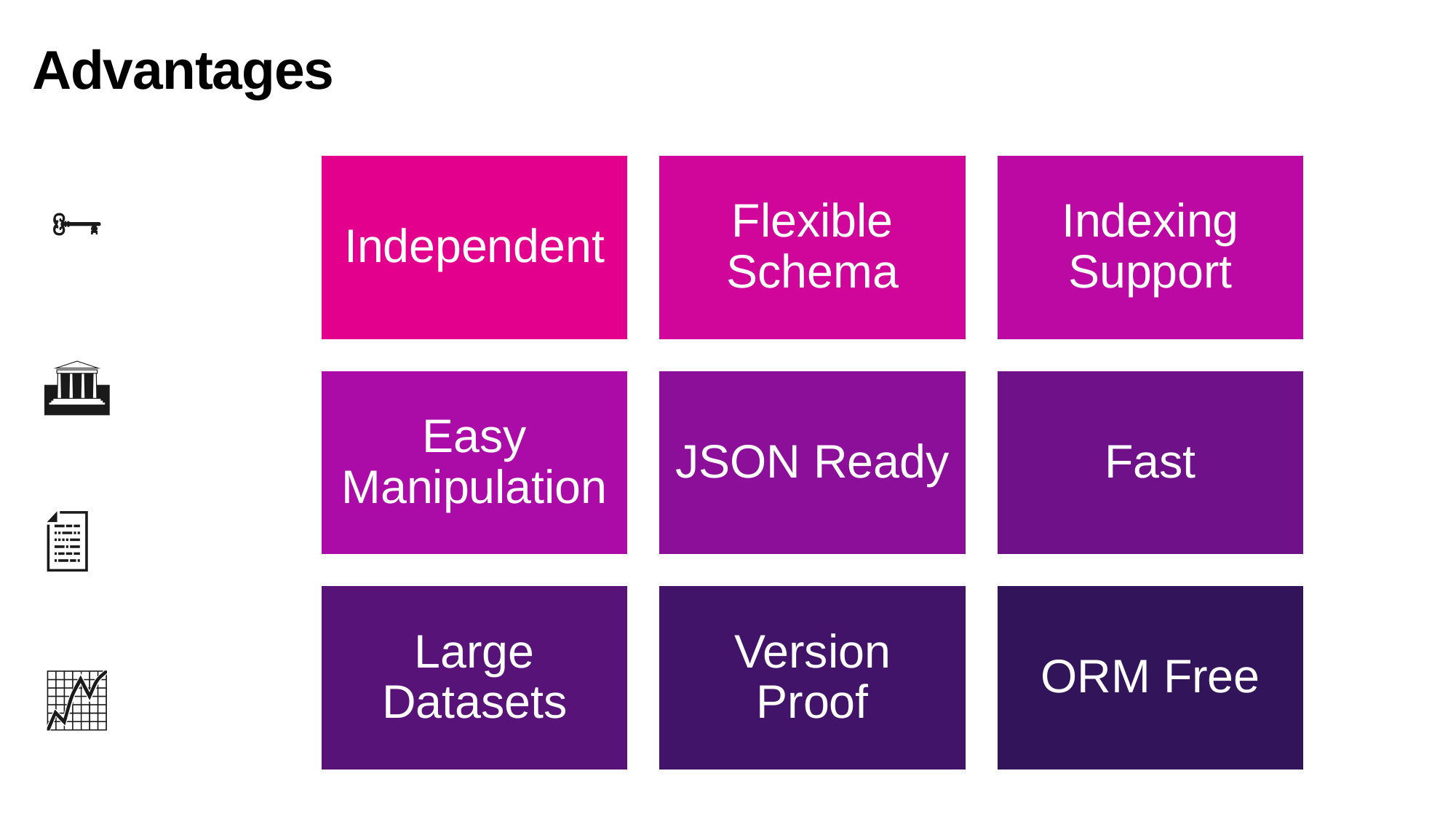

# Advantages
Independent
Flexible Schema
Indexing Support
Easy Manipulation
JSON Ready
Fast
Large Datasets
Version Proof
ORM Free
🗝

🏛

📄

📈